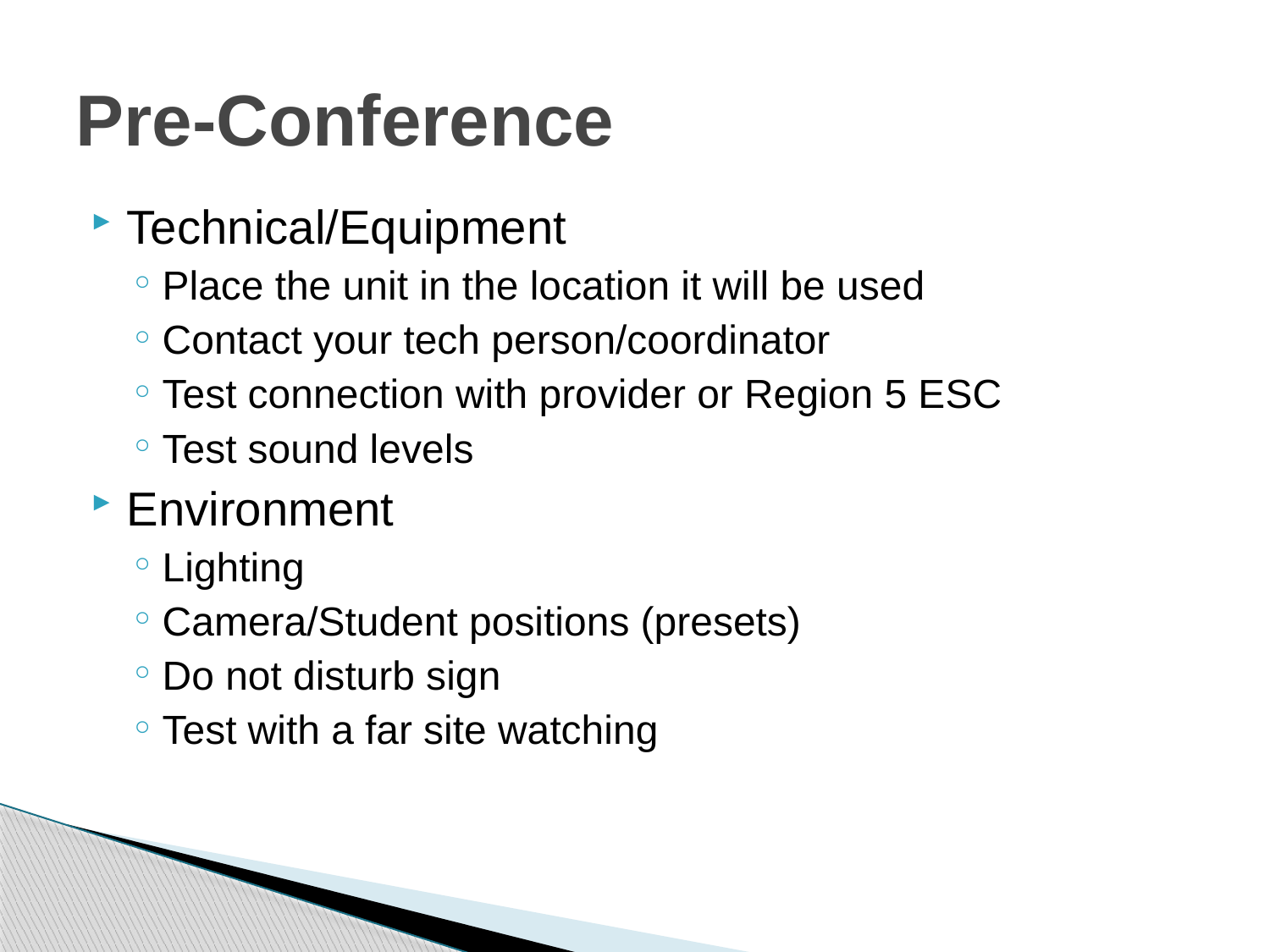

# Pre-Conference
Technical/Equipment
Place the unit in the location it will be used
Contact your tech person/coordinator
Test connection with provider or Region 5 ESC
Test sound levels
Environment
Lighting
Camera/Student positions (presets)
Do not disturb sign
Test with a far site watching